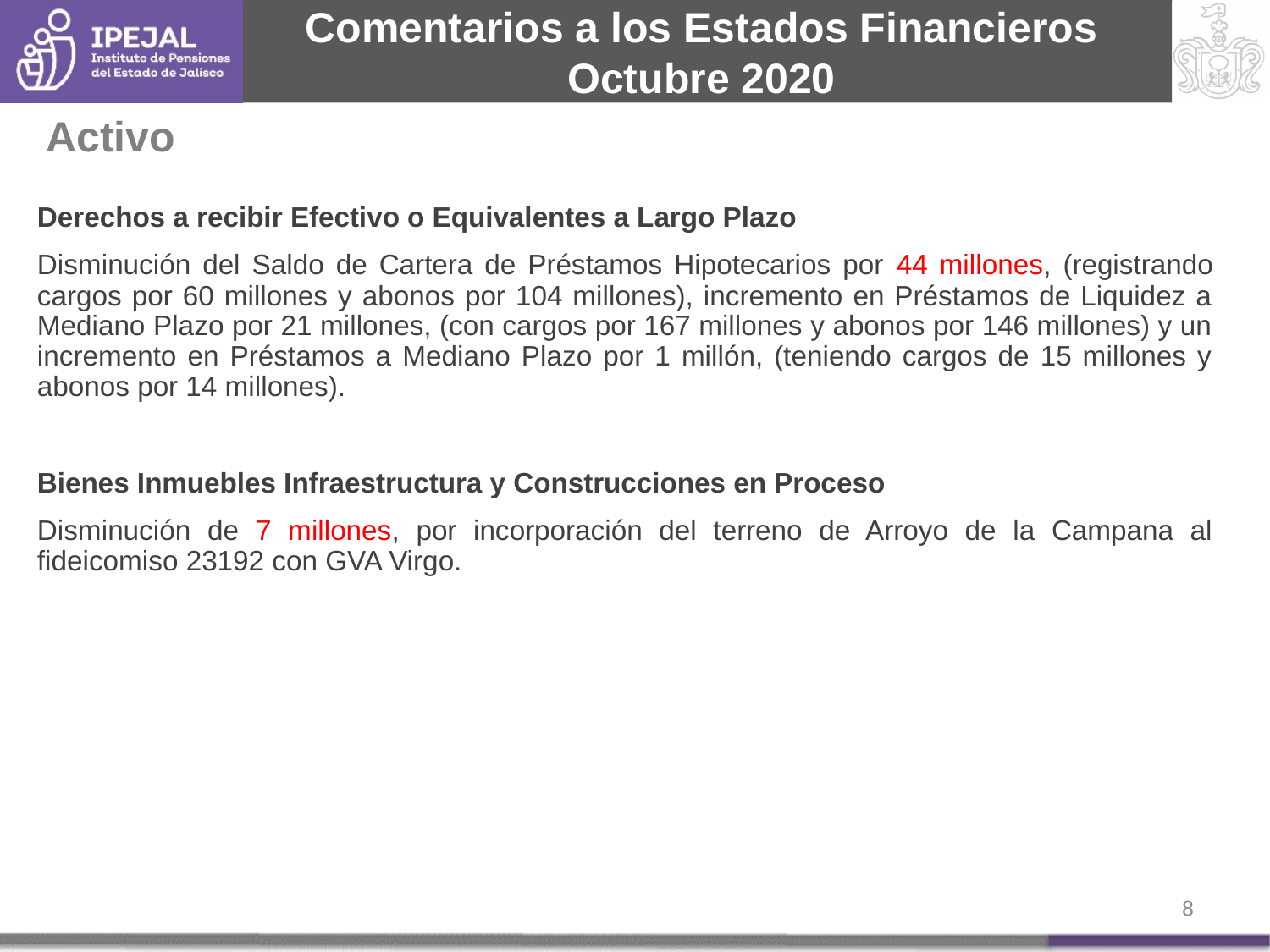

Comentarios a los Estados Financieros Octubre 2020
Activo
Derechos a recibir Efectivo o Equivalentes a Largo Plazo
Disminución del Saldo de Cartera de Préstamos Hipotecarios por 44 millones, (registrando cargos por 60 millones y abonos por 104 millones), incremento en Préstamos de Liquidez a Mediano Plazo por 21 millones, (con cargos por 167 millones y abonos por 146 millones) y un incremento en Préstamos a Mediano Plazo por 1 millón, (teniendo cargos de 15 millones y abonos por 14 millones).

Bienes Inmuebles Infraestructura y Construcciones en Proceso
Disminución de 7 millones, por incorporación del terreno de Arroyo de la Campana al fideicomiso 23192 con GVA Virgo.
8